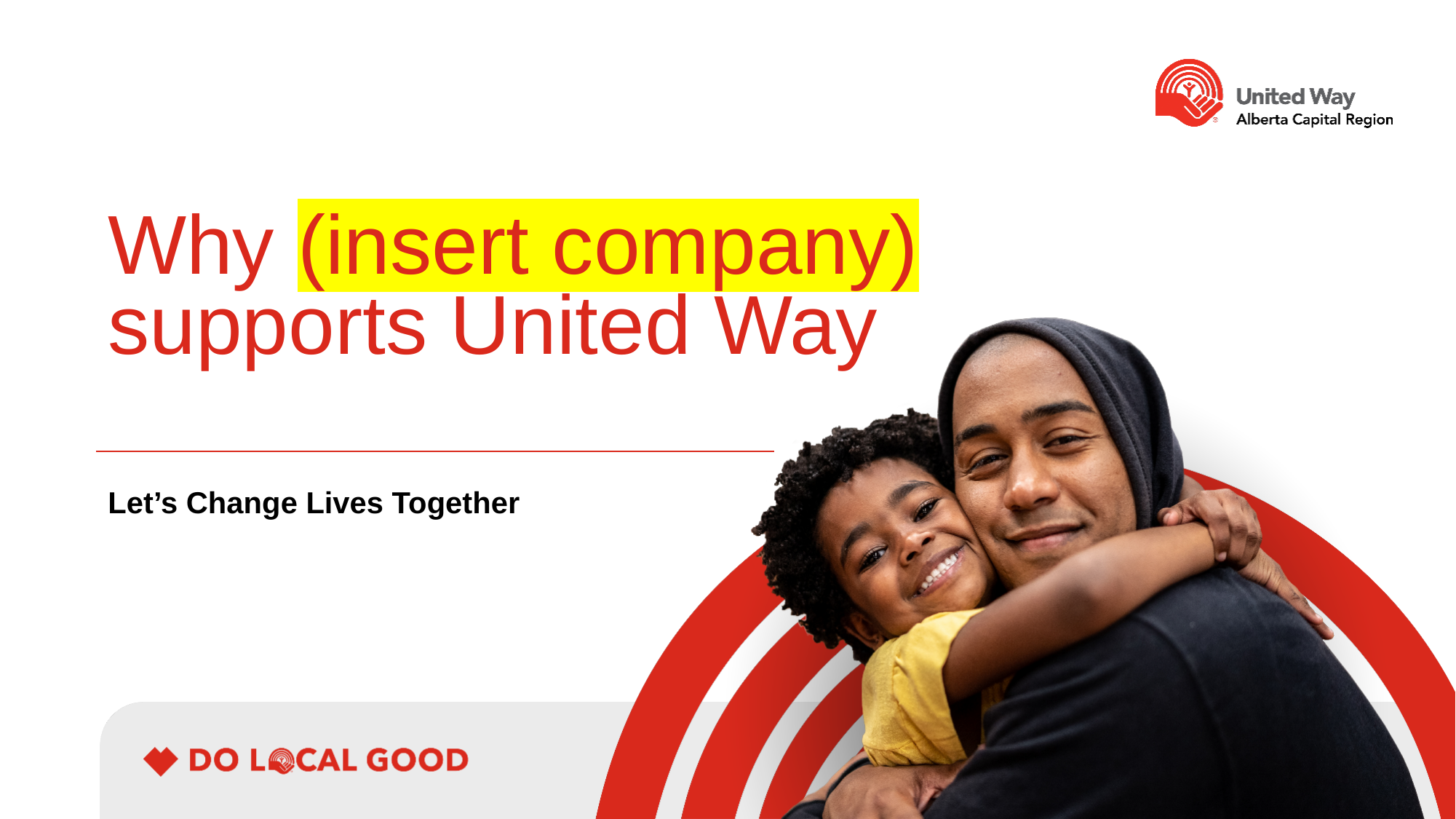

# Why (insert company) supports United Way
Let’s Change Lives Together